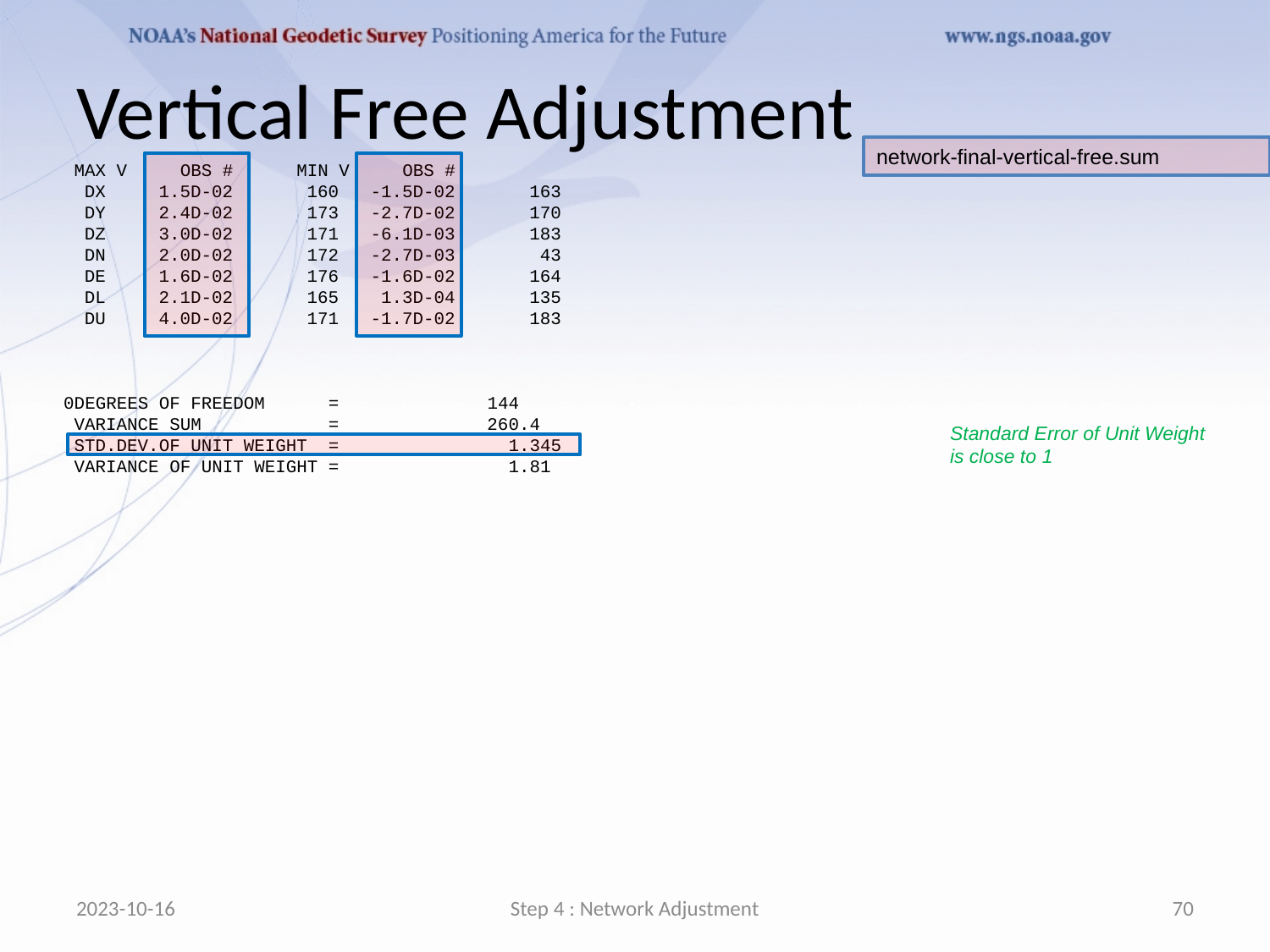

# Vertical Free Adjustment
network-final-vertical-free.sum
 MAX V     OBS #      MIN V     OBS #
  DX     1.5D-02       160   -1.5D-02       163
  DY     2.4D-02       173   -2.7D-02       170
  DZ     3.0D-02       171   -6.1D-03       183
  DN     2.0D-02       172   -2.7D-03        43
  DE     1.6D-02       176   -1.6D-02       164
  DL     2.1D-02       165    1.3D-04       135
  DU     4.0D-02       171   -1.7D-02       183

0DEGREES OF FREEDOM      =              144
 VARIANCE SUM            =              260.4
 STD.DEV.OF UNIT WEIGHT  =                1.345
 VARIANCE OF UNIT WEIGHT =                1.81

Standard Error of Unit Weight is close to 1

2023-10-16
Step 4 : Network Adjustment
70